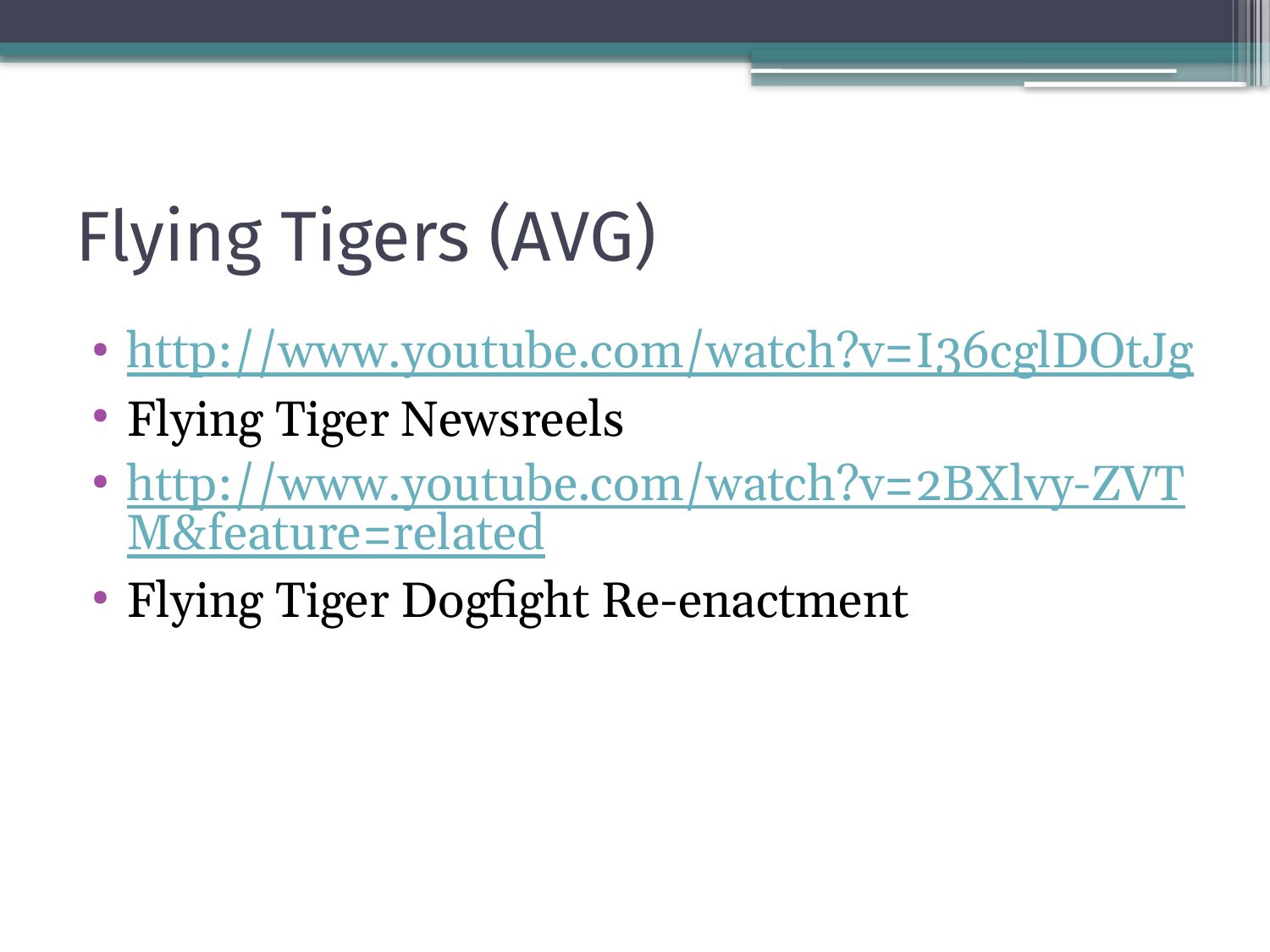

# Flying Tigers (AVG)
http://www.youtube.com/watch?v=I36cglDOtJg
Flying Tiger Newsreels
http://www.youtube.com/watch?v=2BXlvy-ZVTM&feature=related
Flying Tiger Dogfight Re-enactment